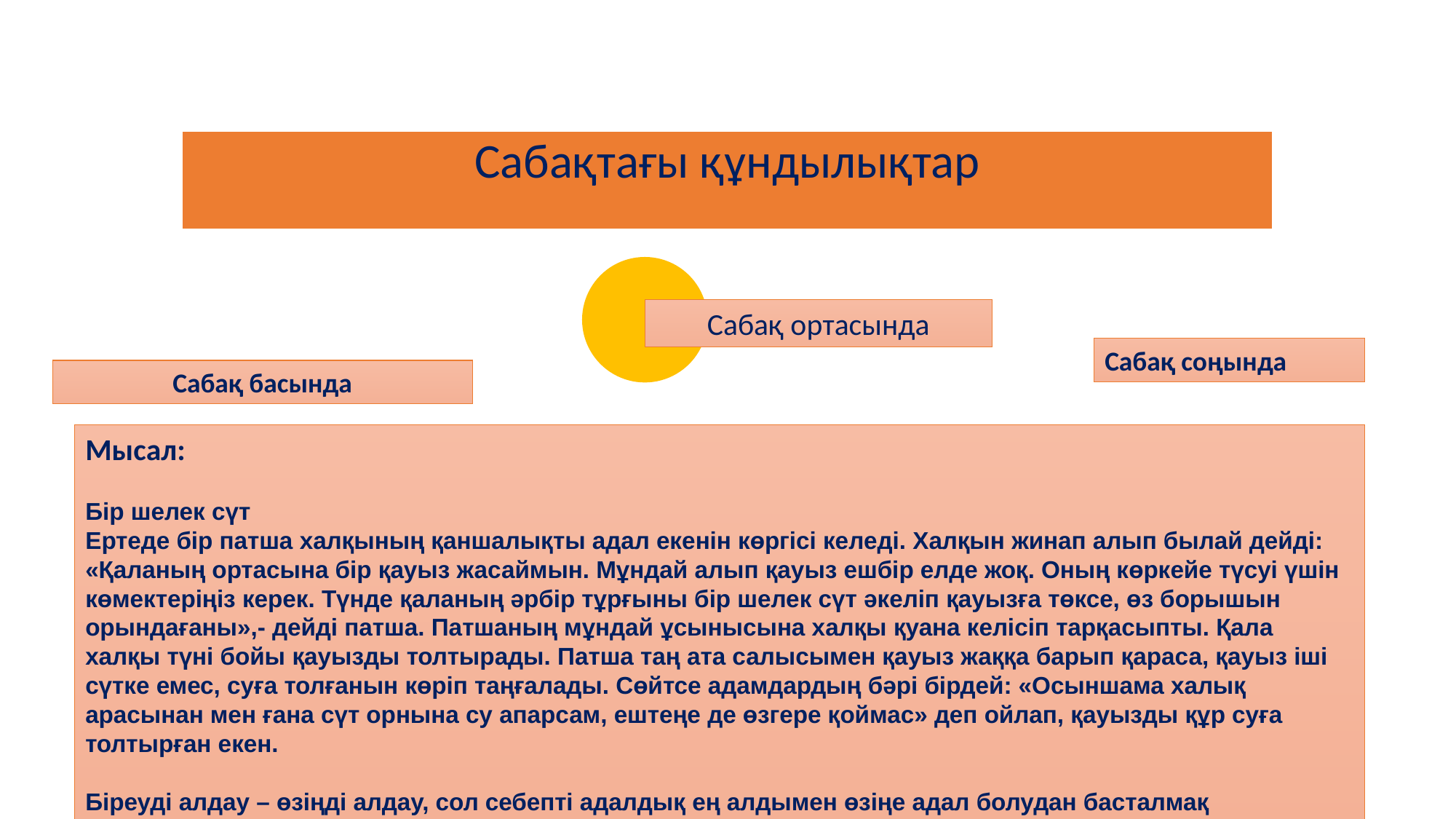

Сабақтағы құндылықтар

Сабақ ортасында
Сабақ соңында
Сабақ басында
Мысал:

Бір шелек сүт
Ертеде бір патша халқының қаншалықты адал екенін көргісі келеді. Халқын жинап алып былай дейді: «Қаланың ортасына бір қауыз жасаймын. Мұндай алып қауыз ешбір елде жоқ. Оның көркейе түсуі үшін көмектеріңіз керек. Түнде қаланың әрбір тұрғыны бір шелек сүт әкеліп қауызға төксе, өз борышын орындағаны»,- дейді патша. Патшаның мұндай ұсынысына халқы қуана келісіп тарқасыпты. Қала халқы түні бойы қауызды толтырады. Патша таң ата салысымен қауыз жаққа барып қараса, қауыз іші сүтке емес, суға толғанын көріп таңғалады. Сөйтсе адамдардың бәрі бірдей: «Осыншама халық арасынан мен ғана сүт орнына су апарсам, ештеңе де өзгере қоймас» деп ойлап, қауызды құр суға толтырған екен.

Біреуді алдау – өзіңді алдау, сол себепті адалдық ең алдымен өзіңе адал болудан басталмақ